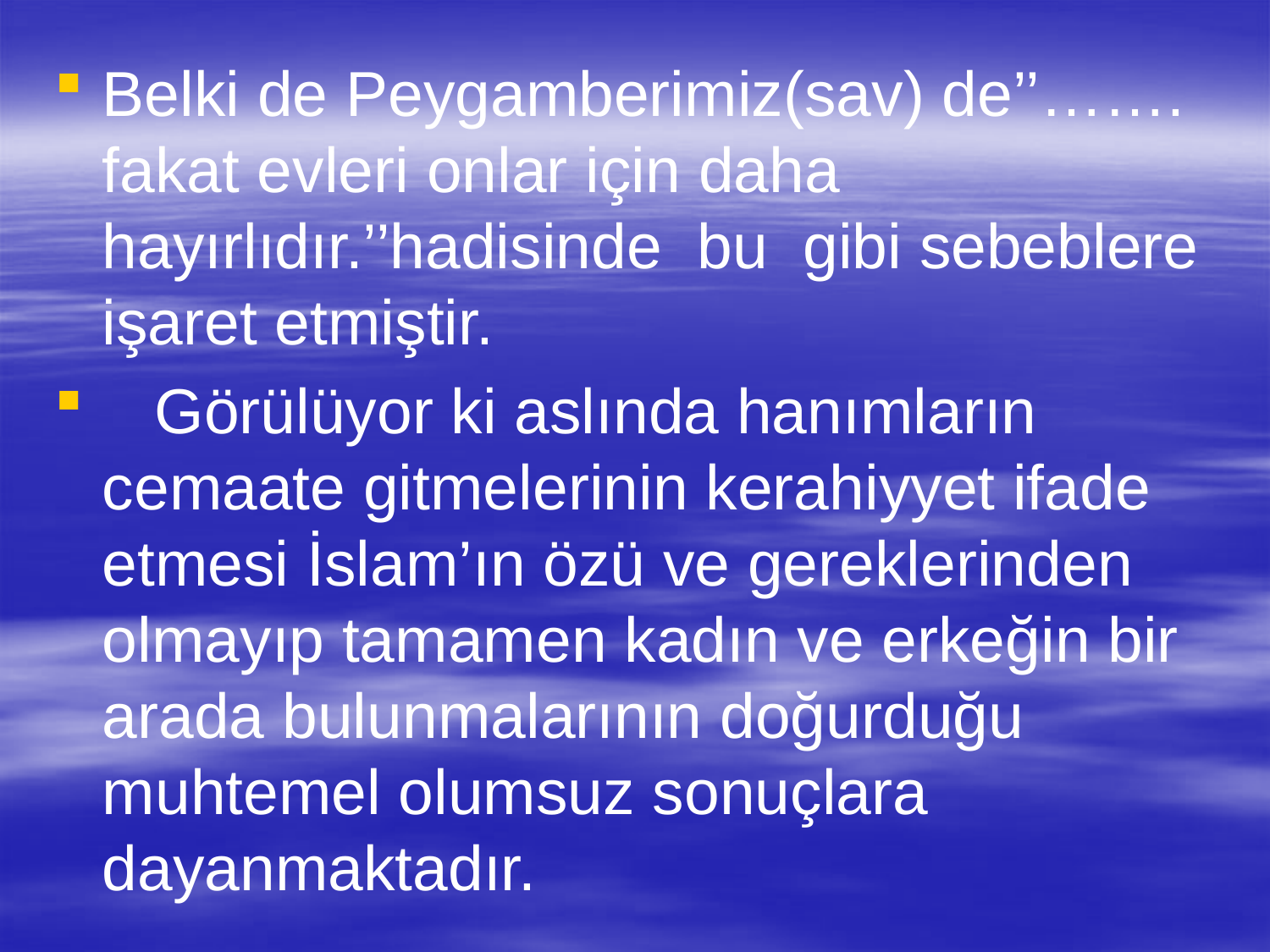

Belki de Peygamberimiz(sav) de’’……. fakat evleri onlar için daha hayırlıdır.’’hadisinde  bu  gibi sebeblere işaret etmiştir.
   Görülüyor ki aslında hanımların cemaate gitmelerinin kerahiyyet ifade etmesi İslam’ın özü ve gereklerinden olmayıp tamamen kadın ve erkeğin bir arada bulunmalarının doğurduğu muhtemel olumsuz sonuçlara dayanmaktadır.